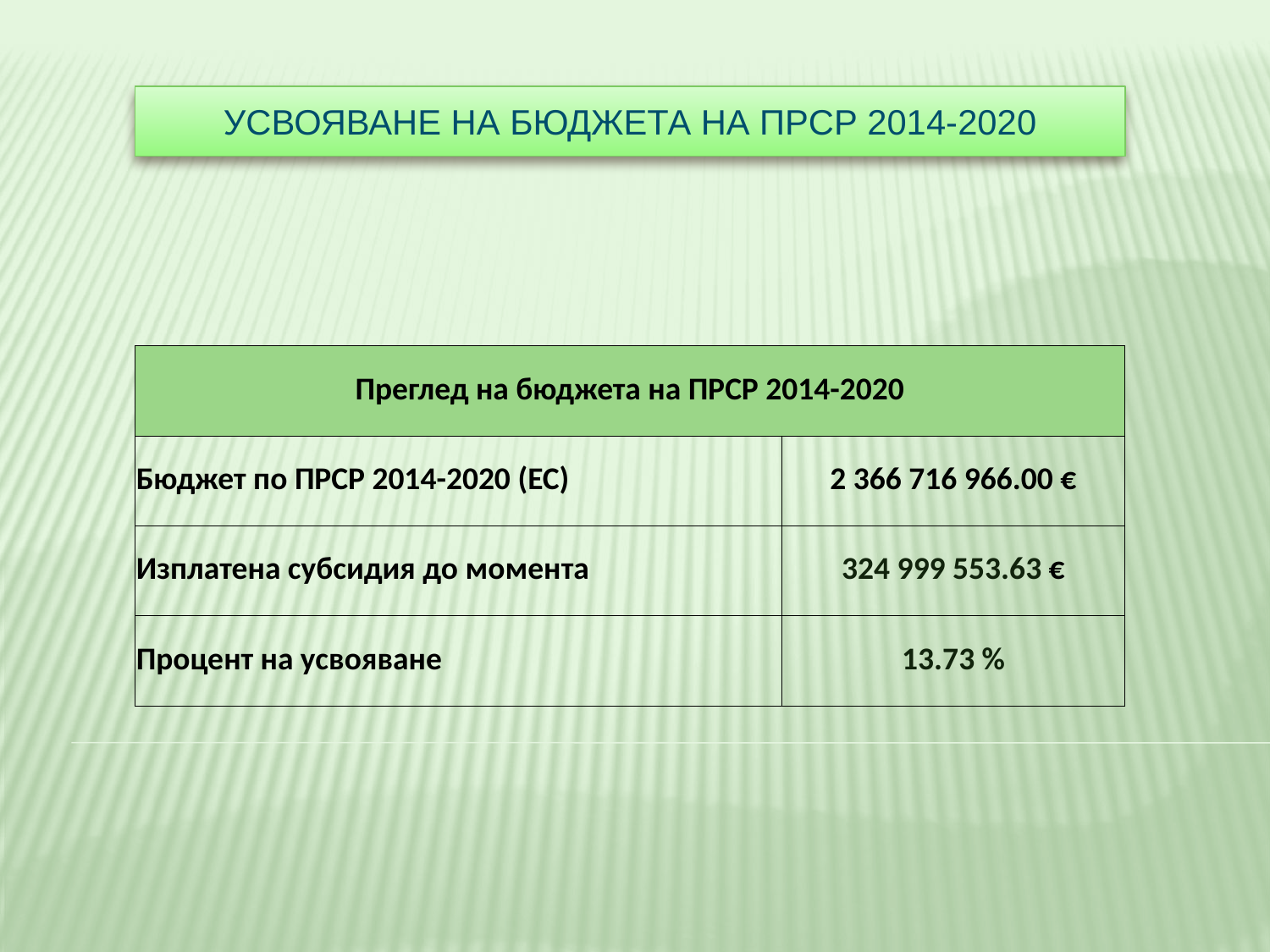

# Усвояване на бюджета на ПРСР 2014-2020
| Преглед на бюджета на ПРСР 2014-2020 |  |
| --- | --- |
| Бюджет по ПРСР 2014-2020 (ЕС) | 2 366 716 966.00 € |
| Изплатена субсидия до момента | 324 999 553.63 € |
| Процент на усвояване | 13.73 % |